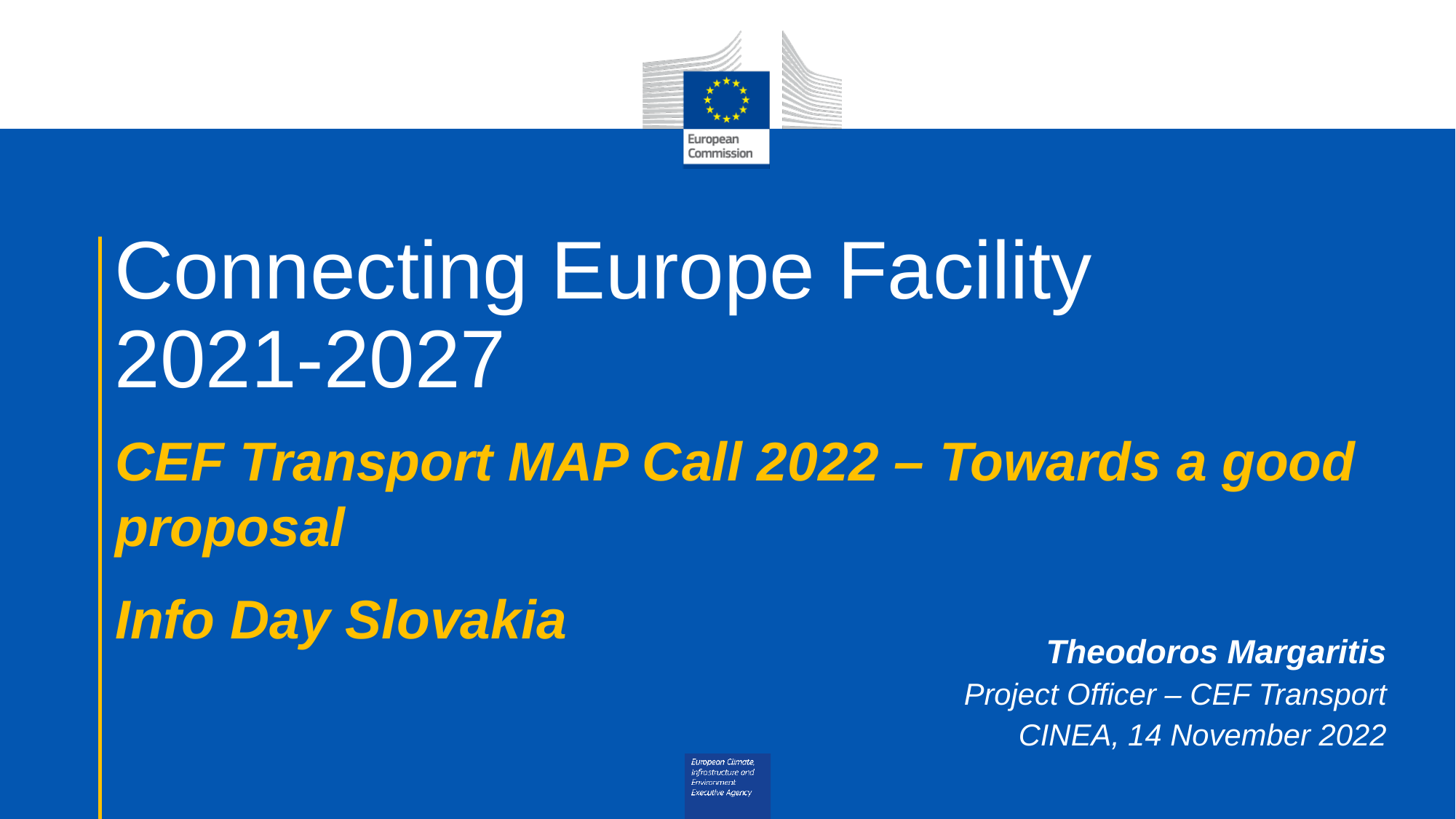

# Connecting Europe Facility 2021-2027
CEF Transport MAP Call 2022 – Towards a good proposal
Info Day Slovakia

Theodoros Margaritis
Project Officer – CEF Transport
CINEA, 14 November 2022